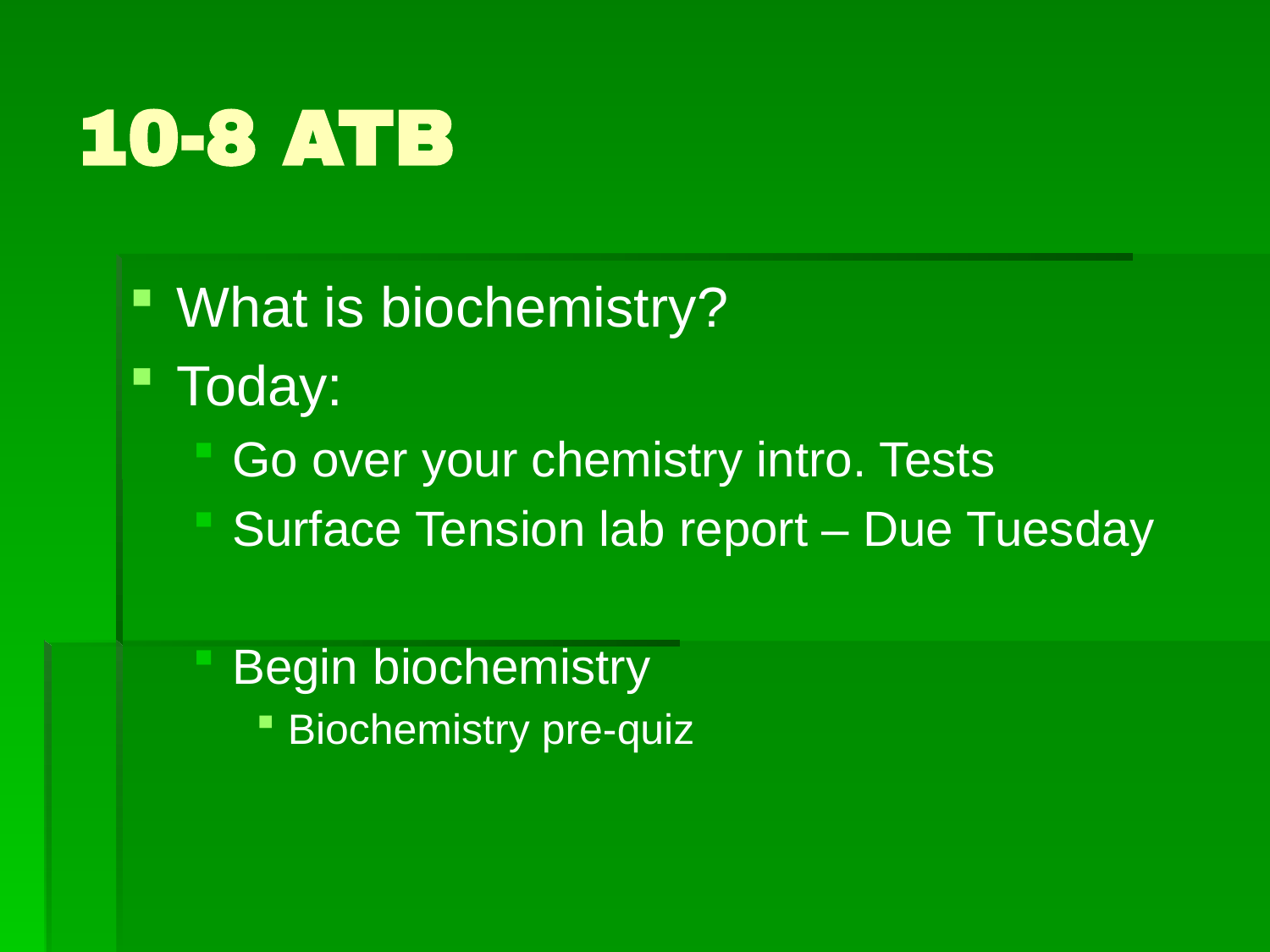

# 10-8 ATB
What is biochemistry?
Today:
Go over your chemistry intro. Tests
Surface Tension lab report – Due Tuesday

Begin	 biochemistry
Biochemistry pre-quiz